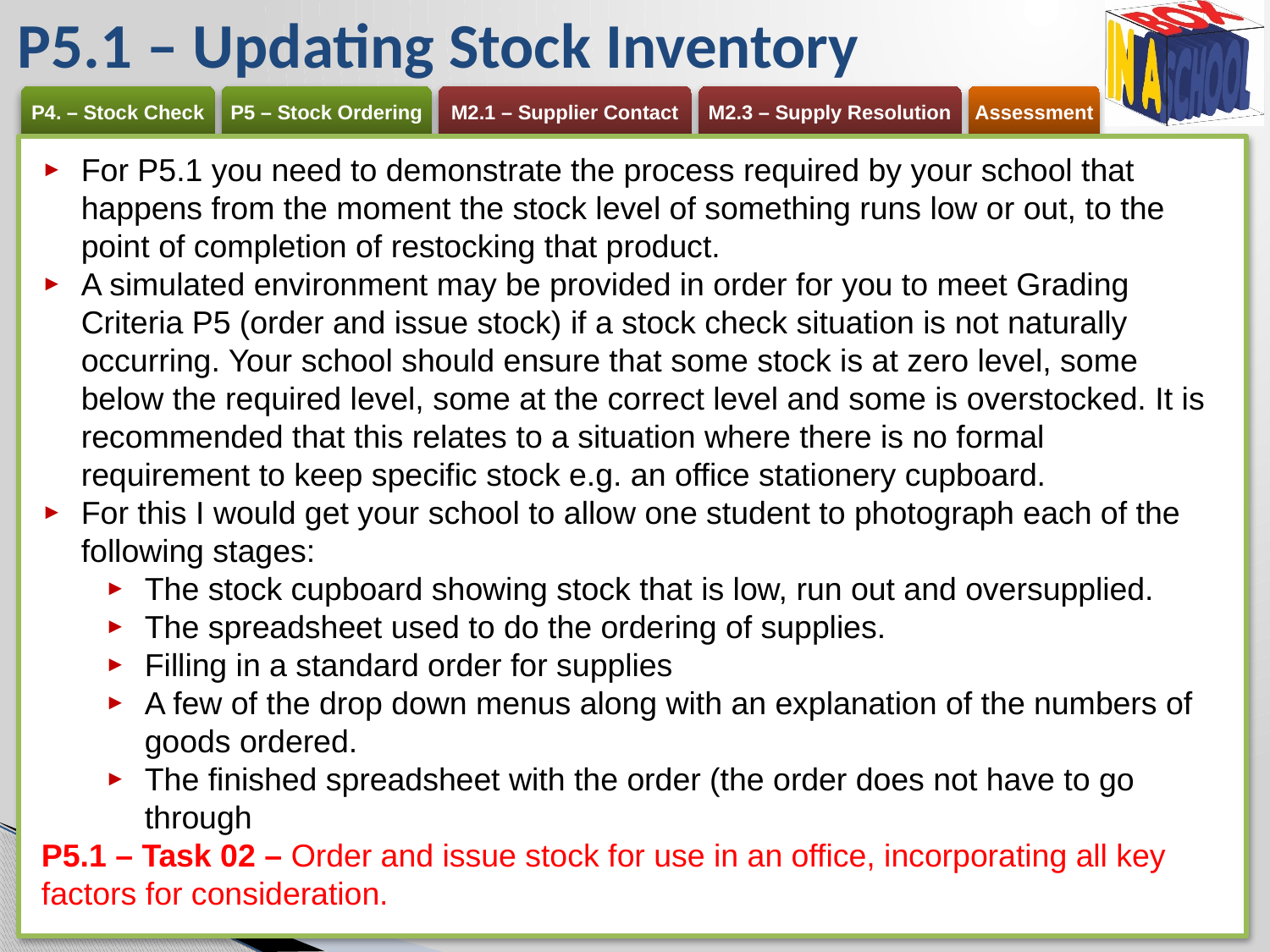

# P5.1 – Updating Stock Inventory
For P5.1 you need to demonstrate the process required by your school that happens from the moment the stock level of something runs low or out, to the point of completion of restocking that product.
A simulated environment may be provided in order for you to meet Grading Criteria P5 (order and issue stock) if a stock check situation is not naturally occurring. Your school should ensure that some stock is at zero level, some below the required level, some at the correct level and some is overstocked. It is recommended that this relates to a situation where there is no formal requirement to keep specific stock e.g. an office stationery cupboard.
For this I would get your school to allow one student to photograph each of the following stages:
The stock cupboard showing stock that is low, run out and oversupplied.
The spreadsheet used to do the ordering of supplies.
Filling in a standard order for supplies
A few of the drop down menus along with an explanation of the numbers of goods ordered.
The finished spreadsheet with the order (the order does not have to go through
P5.1 – Task 02 – Order and issue stock for use in an office, incorporating all key factors for consideration.